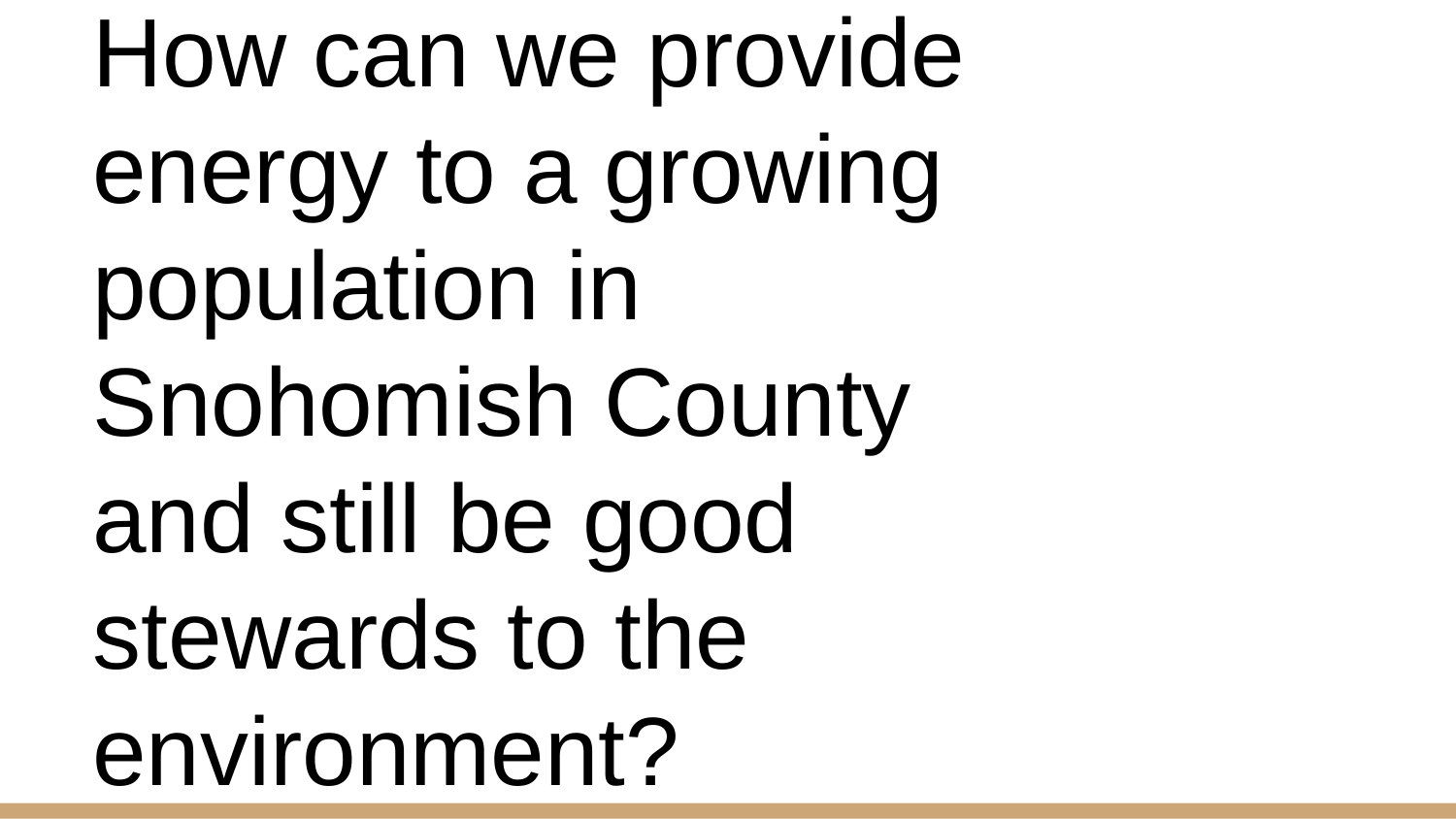

# How can we provide energy to a growing population in Snohomish County and still be good stewards to the environment?